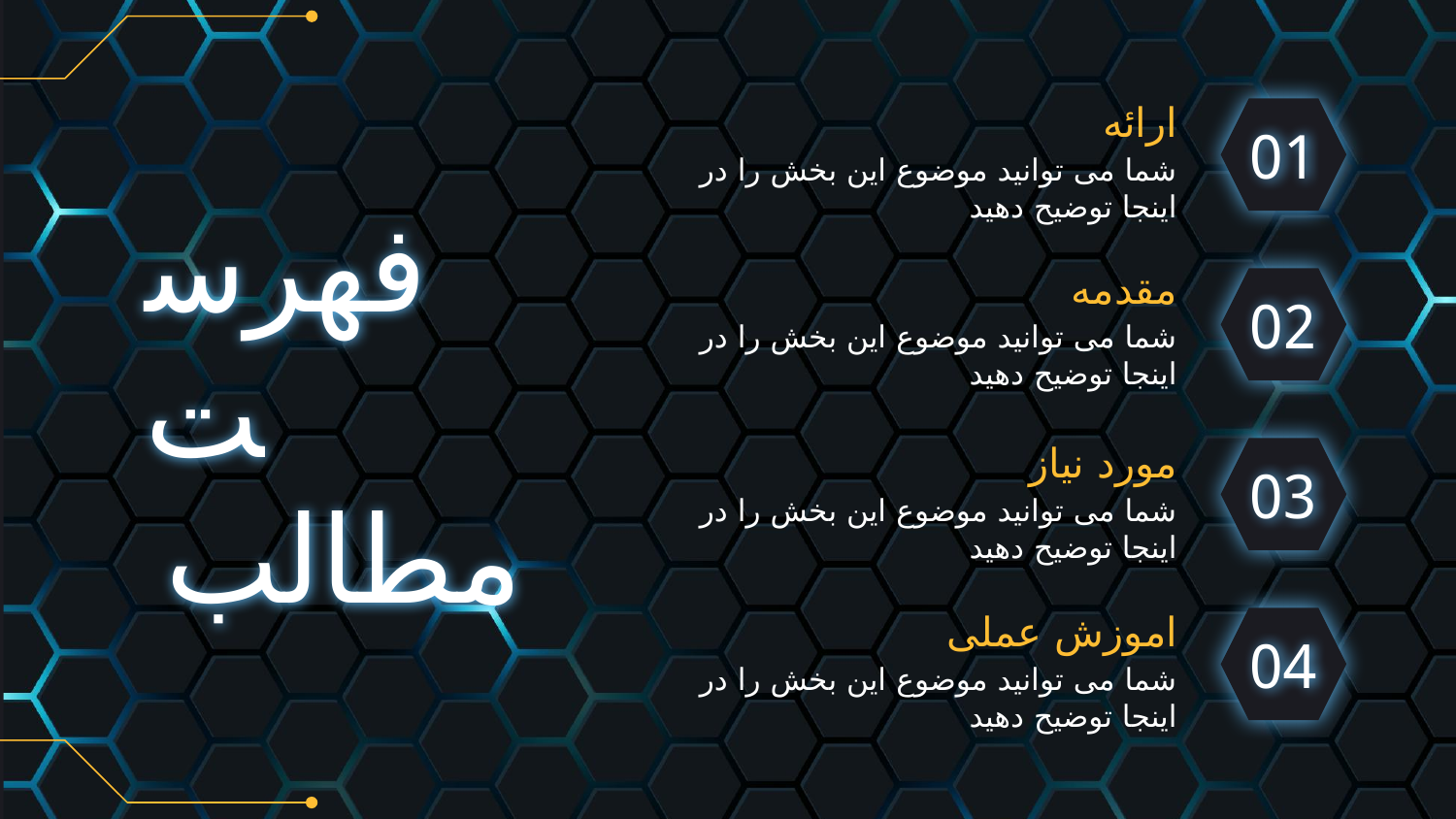

ارائه

# 01
شما می توانید موضوع این بخش را در اینجا توضیح دهید
مقدمه

02
فهرست
مطالب
شما می توانید موضوع این بخش را در اینجا توضیح دهید
مورد نیاز

03
شما می توانید موضوع این بخش را در اینجا توضیح دهید
اموزش عملی

04
شما می توانید موضوع این بخش را در اینجا توضیح دهید